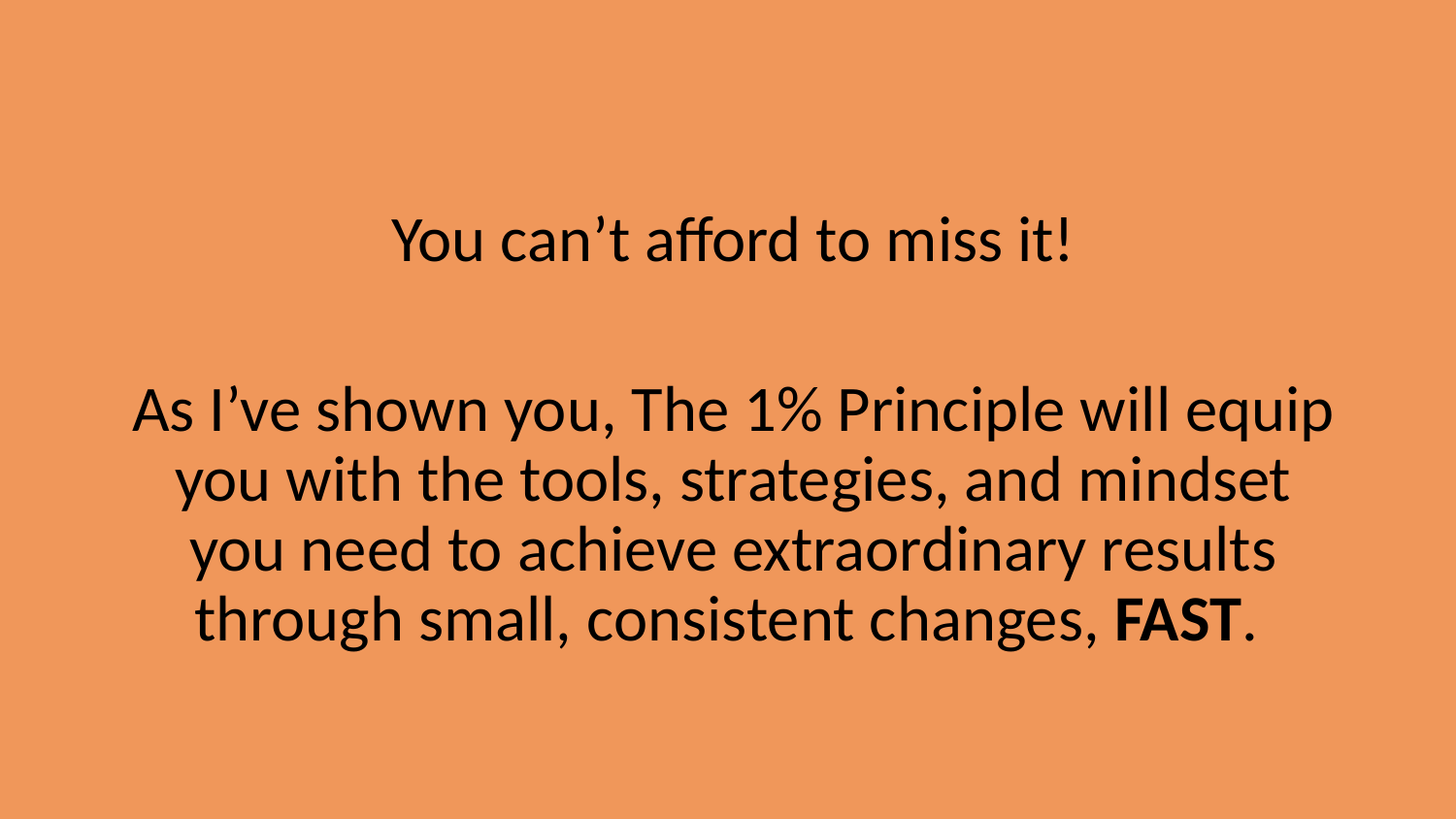

You can’t afford to miss it!

As I’ve shown you, The 1% Principle will equip you with the tools, strategies, and mindset you need to achieve extraordinary results through small, consistent changes, FAST.